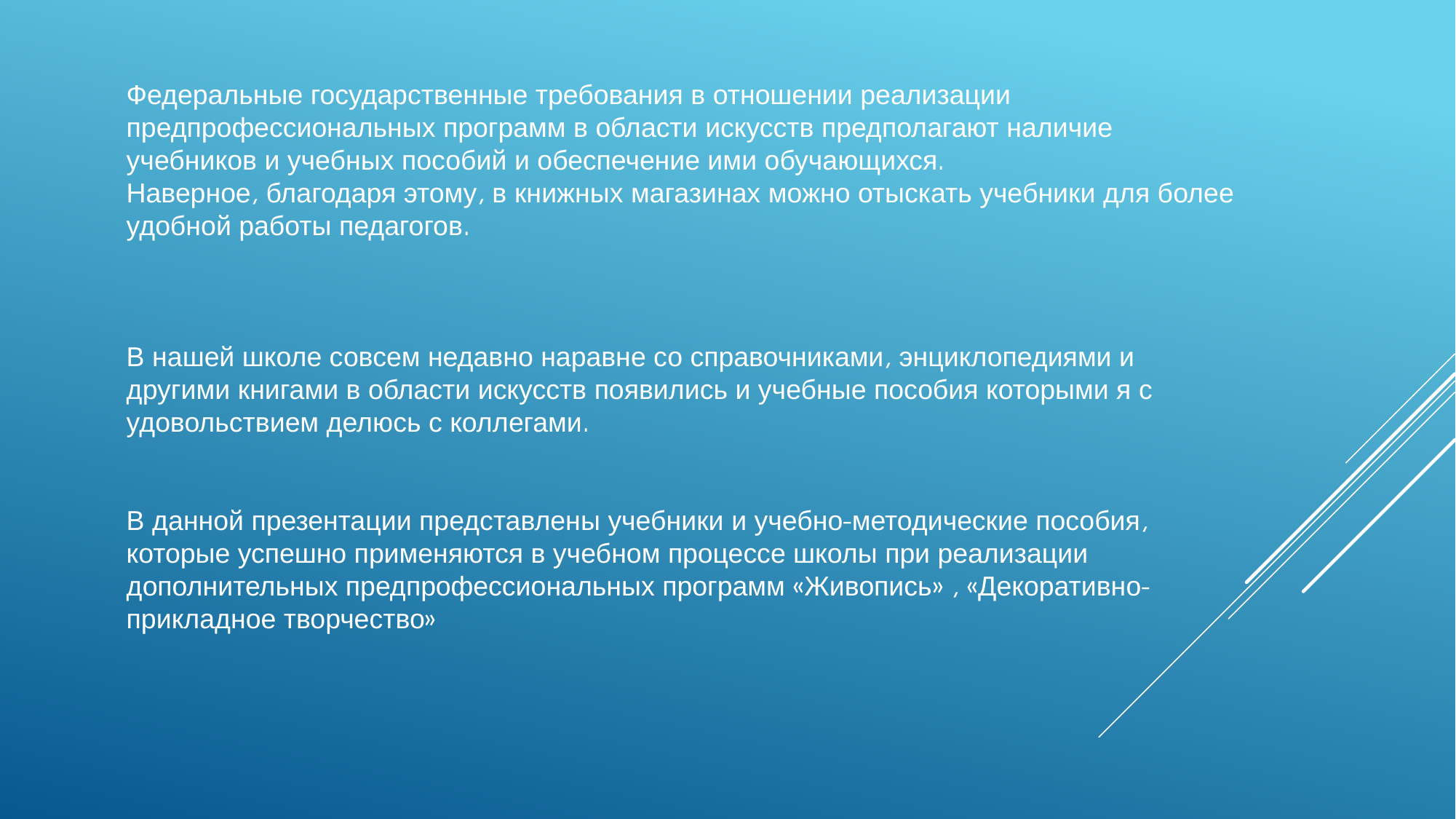

Федеральные государственные требования в отношении реализации предпрофессиональных программ в области искусств предполагают наличие учебников и учебных пособий и обеспечение ими обучающихся.
Наверное, благодаря этому, в книжных магазинах можно отыскать учебники для более удобной работы педагогов.

В нашей школе совсем недавно наравне со справочниками, энциклопедиями и другими книгами в области искусств появились и учебные пособия которыми я с удовольствием делюсь с коллегами.

В данной презентации представлены учебники и учебно-методические пособия, которые успешно применяются в учебном процессе школы при реализации дополнительных предпрофессиональных программ «Живопись» , «Декоративно-прикладное творчество»